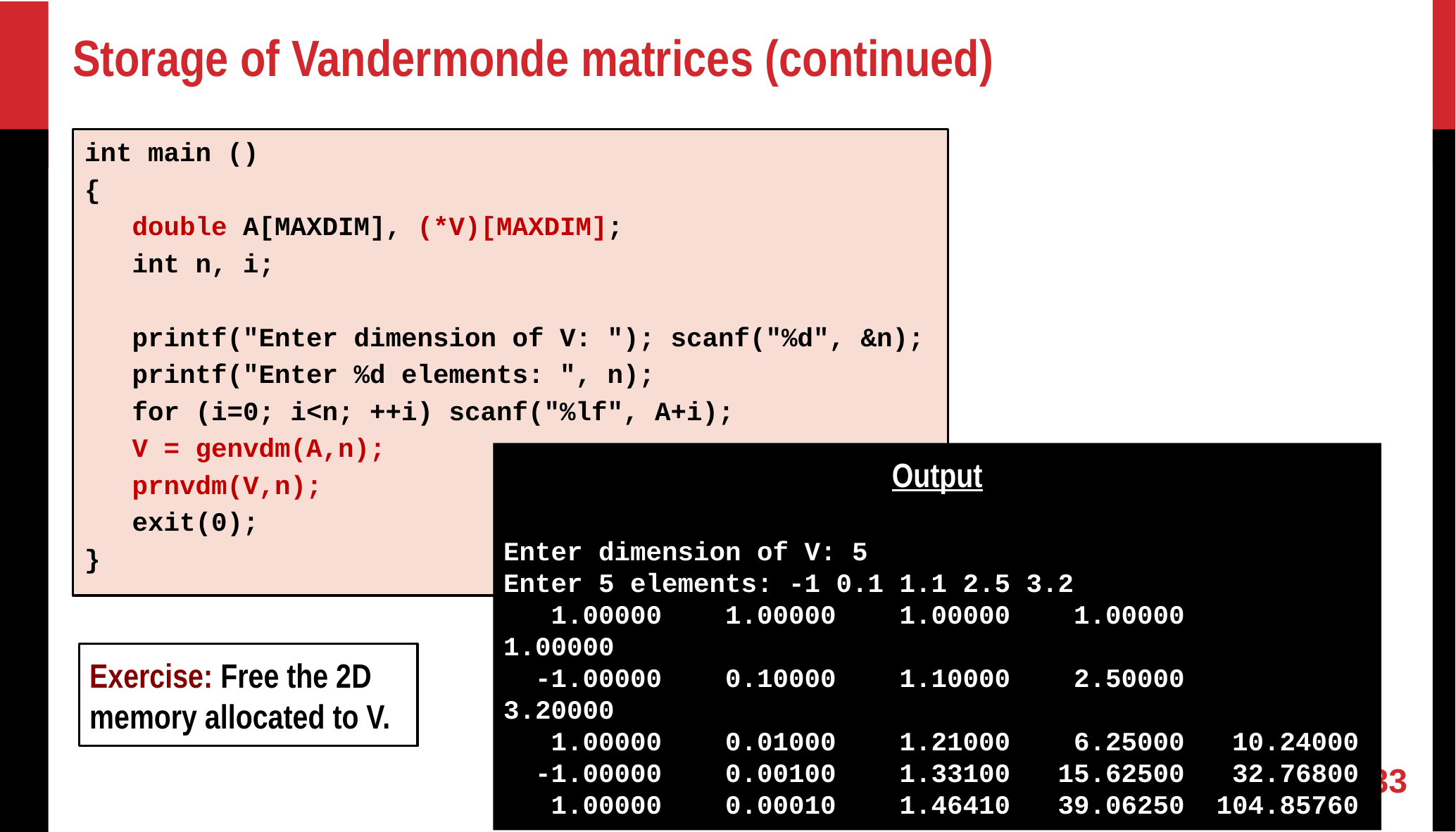

Storage of Vandermonde matrices (continued)
int main ()
{
   double A[MAXDIM], (*V)[MAXDIM];
   int n, i;

   printf("Enter dimension of V: "); scanf("%d", &n);
   printf("Enter %d elements: ", n);
   for (i=0; i<n; ++i) scanf("%lf", A+i);
   V = genvdm(A,n);
   prnvdm(V,n);
   exit(0);
}
Output

Enter dimension of V: 5
Enter 5 elements: -1 0.1 1.1 2.5 3.2
   1.00000    1.00000    1.00000    1.00000	    1.00000
  -1.00000    0.10000    1.10000    2.50000	    3.20000
   1.00000    0.01000    1.21000    6.25000   10.24000
  -1.00000    0.00100    1.33100   15.62500   32.76800
   1.00000    0.00010    1.46410   39.06250  104.85760
Exercise: Free the 2D memory allocated to V.
33